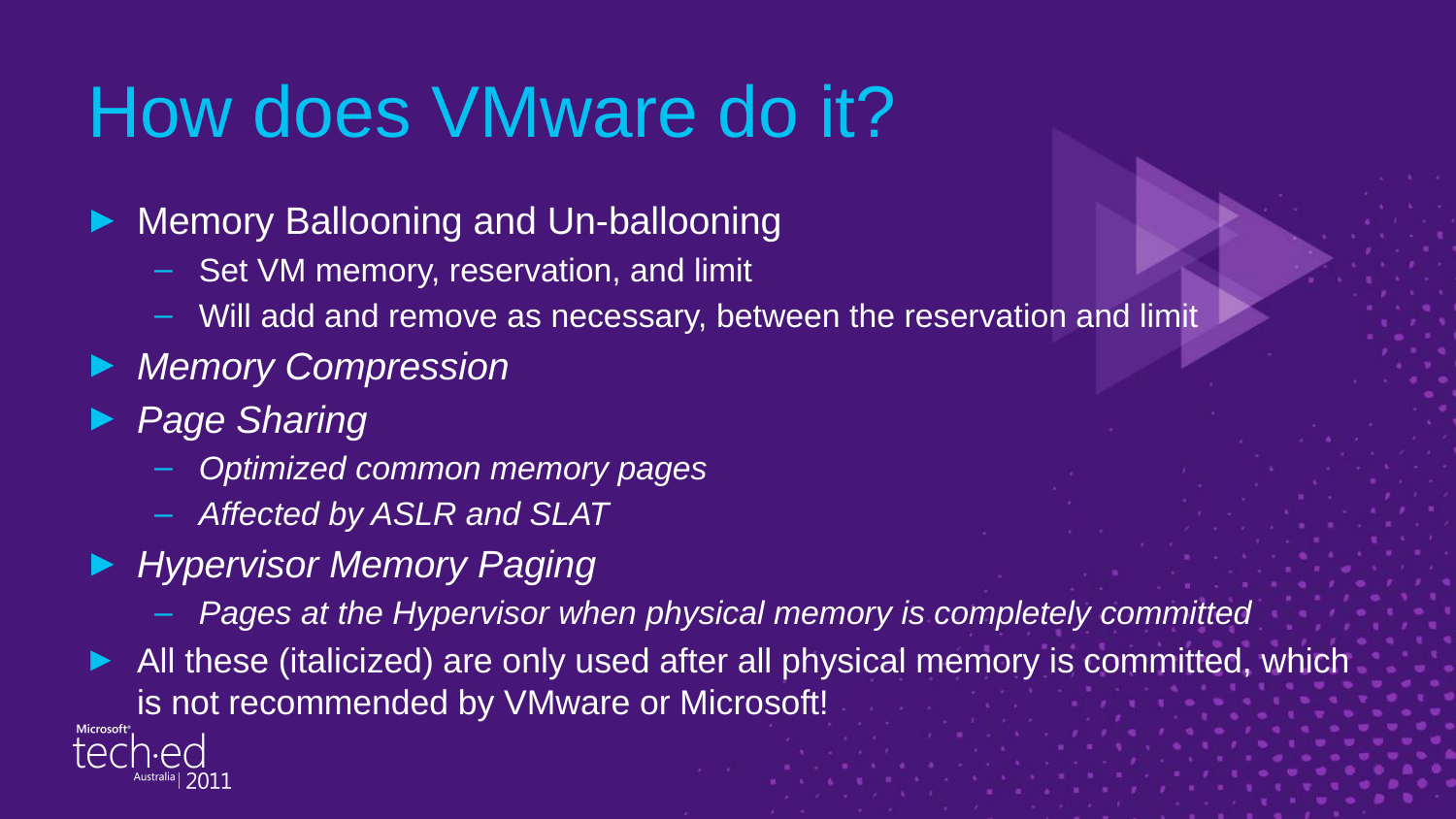

# How does VMware do it?
Memory Ballooning and Un-ballooning
Set VM memory, reservation, and limit
Will add and remove as necessary, between the reservation and limit
Memory Compression
Page Sharing
Optimized common memory pages
Affected by ASLR and SLAT
Hypervisor Memory Paging
Pages at the Hypervisor when physical memory is completely committed
All these (italicized) are only used after all physical memory is committed, which is not recommended by VMware or Microsoft!